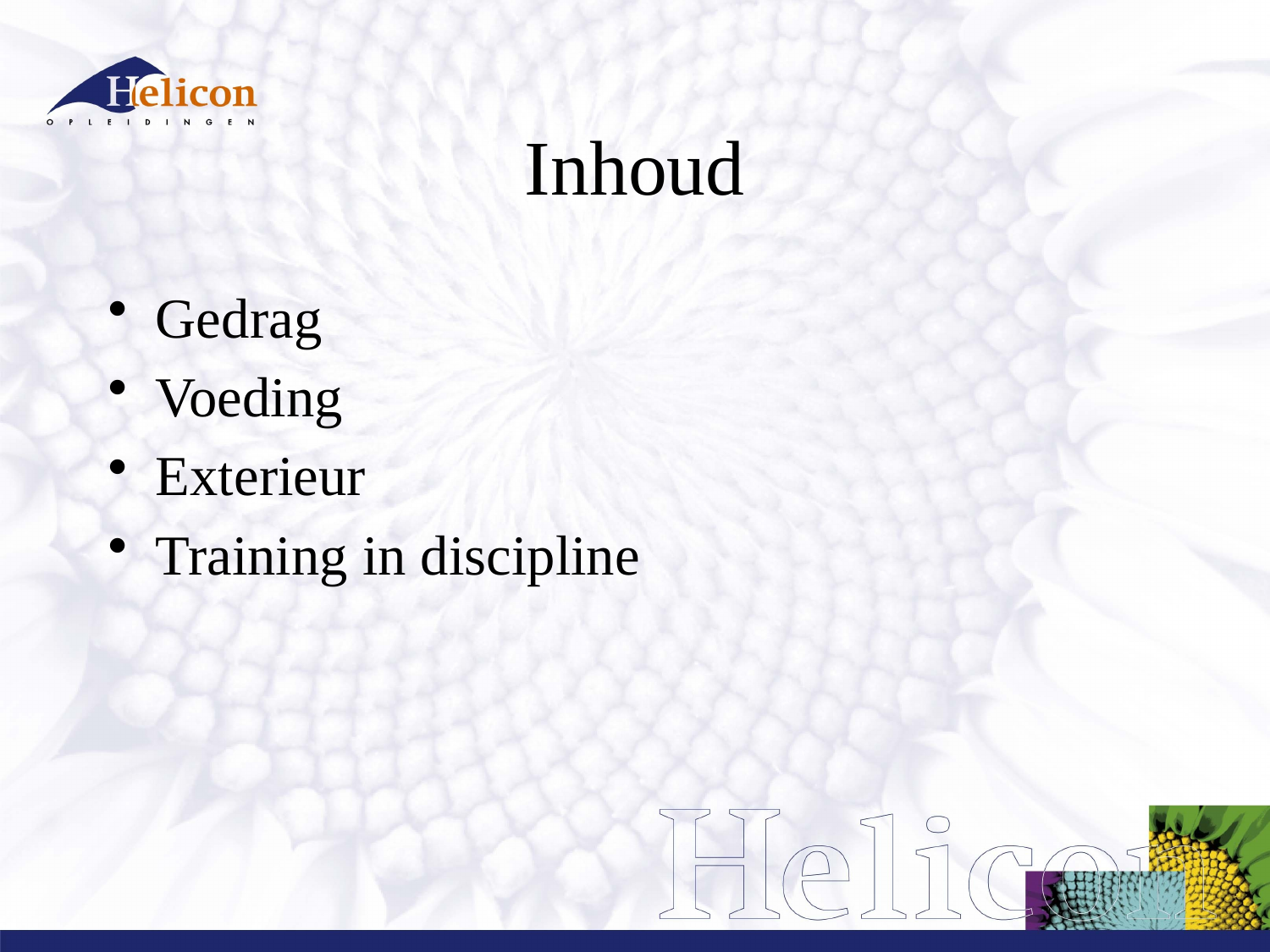

# Inhoud
Gedrag
Voeding
Exterieur
Training in discipline